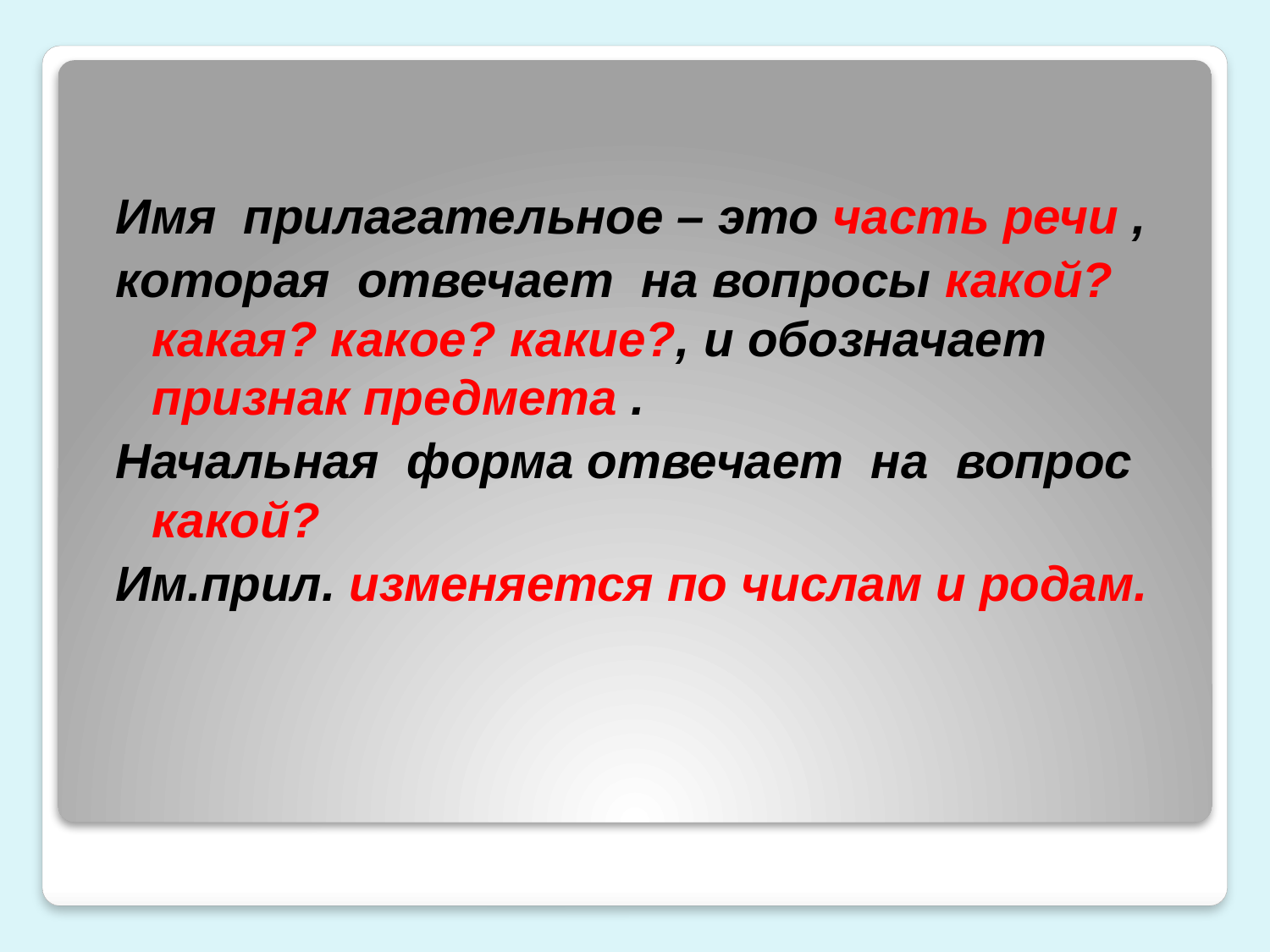

#
Имя  прилагательное – это часть речи ,
которая  отвечает  на вопросы какой? какая? какое? какие?, и обозначает признак предмета .
Начальная  форма отвечает  на  вопрос какой?
Им.прил. изменяется по числам и родам.